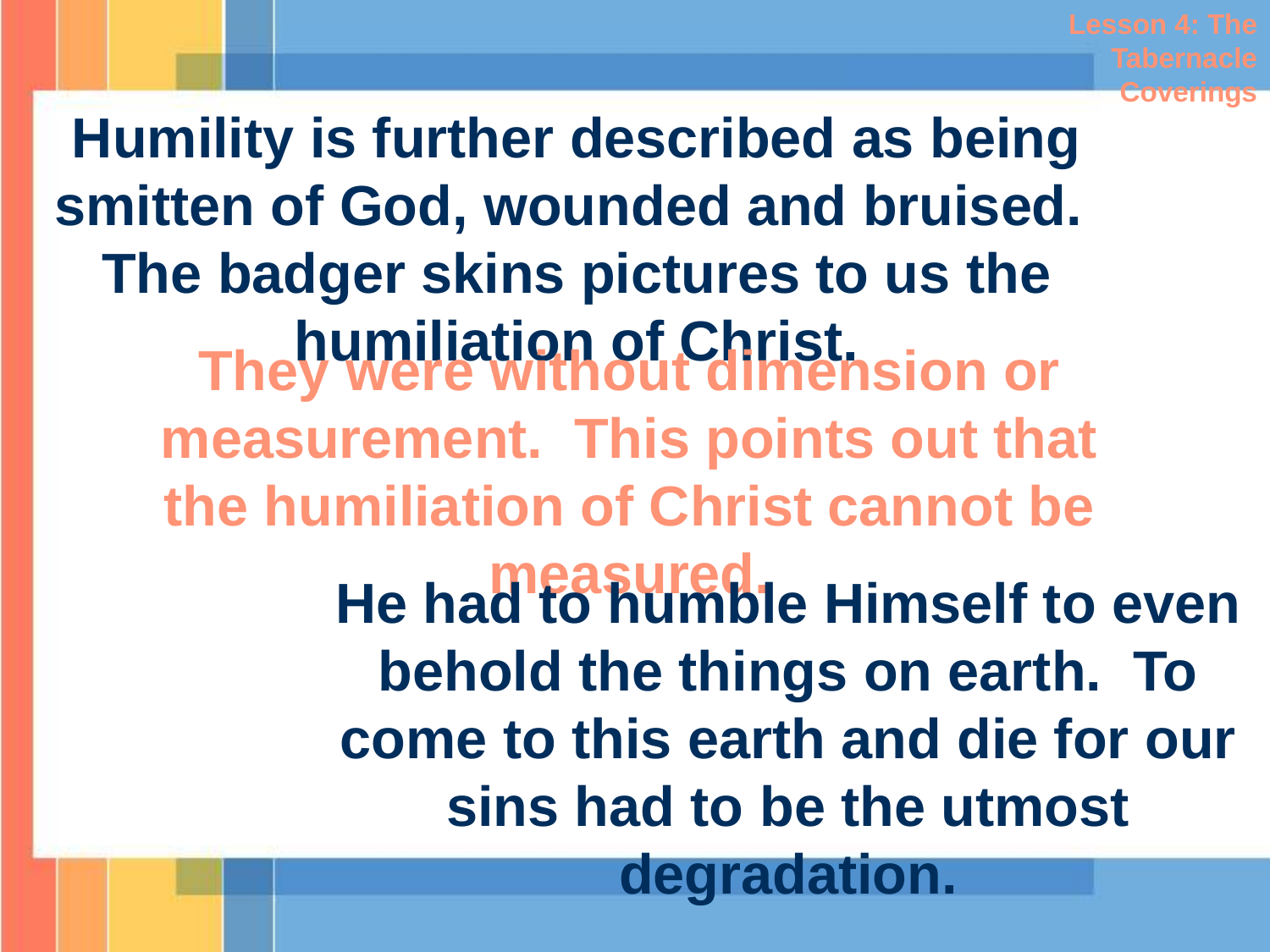

Lesson 4: The Tabernacle Coverings
Humility is further described as being smitten of God, wounded and bruised.  The badger skins pictures to us the humiliation of Christ.
They were without dimension or measurement.  This points out that the humiliation of Christ cannot be measured.
He had to humble Himself to even behold the things on earth.  To come to this earth and die for our sins had to be the utmost degradation.